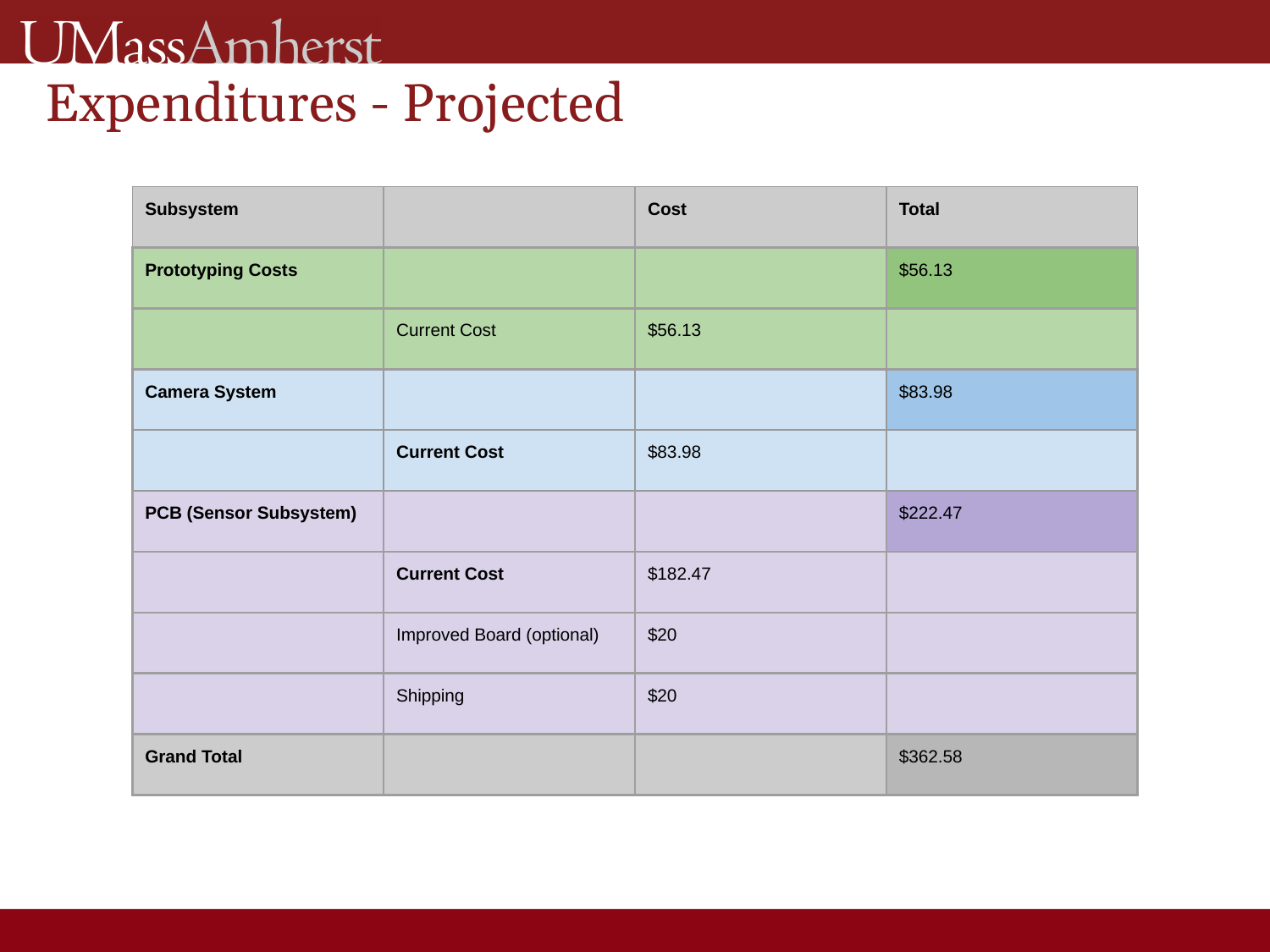

# Expenditures - Projected

| Subsystem |  | Cost | Total |
| --- | --- | --- | --- |
| Prototyping Costs |  |  | $56.13 |
|  | Current Cost | $56.13 |  |
| Camera System |  |  | $83.98 |
|  | Current Cost | $83.98 |  |
| PCB (Sensor Subsystem) |  |  | $222.47 |
|  | Current Cost | $182.47 |  |
|  | Improved Board (optional) | $20 |  |
|  | Shipping | $20 |  |
| Grand Total |  |  | $362.58 |